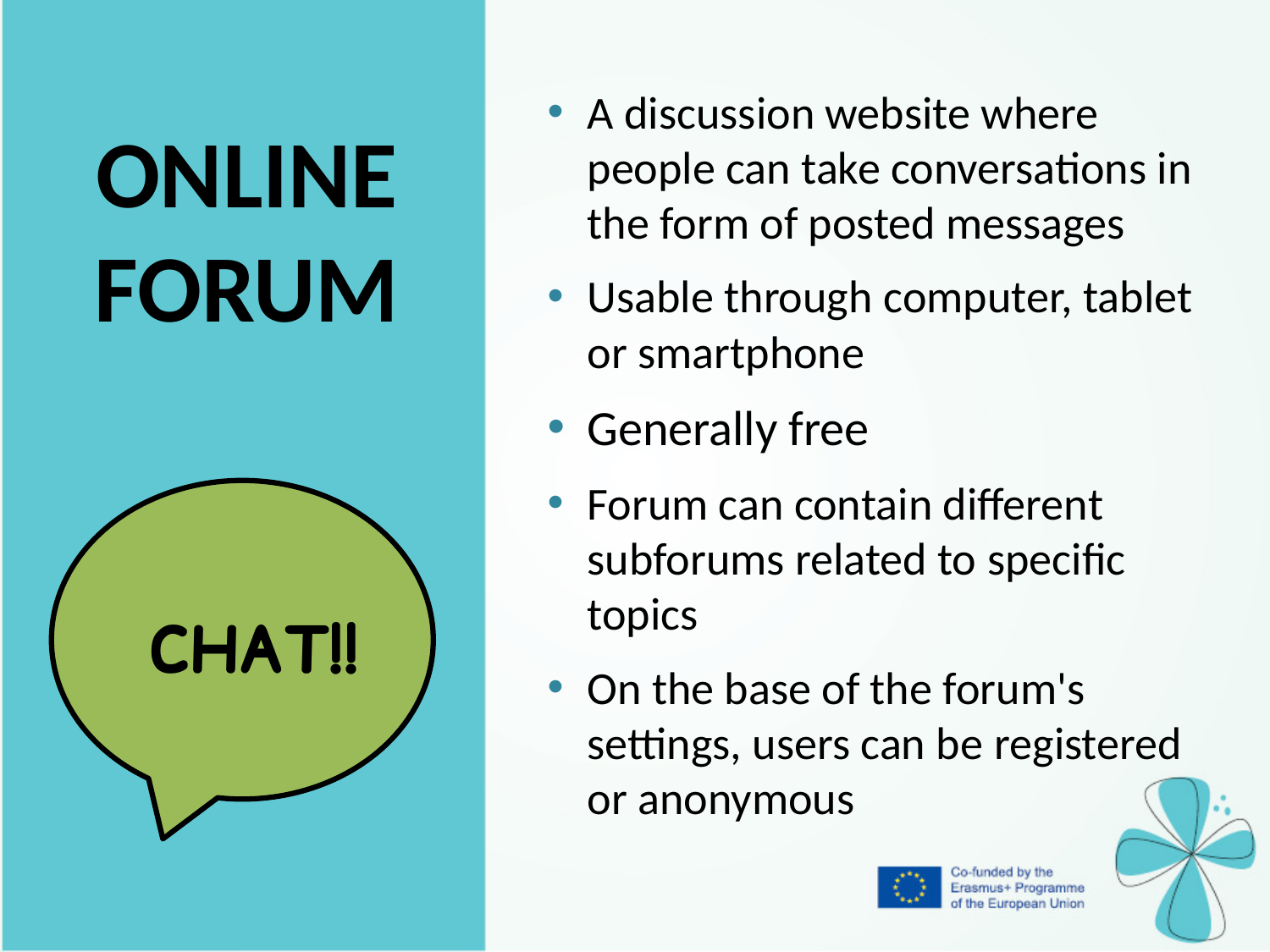

A discussion website where people can take conversations in the form of posted messages

Usable through computer, tablet or smartphone

Generally free

Forum can contain different subforums related to specific topics

On the base of the forum's settings, users can be registered or anonymous
ONLINE FORUM

CHAT!!